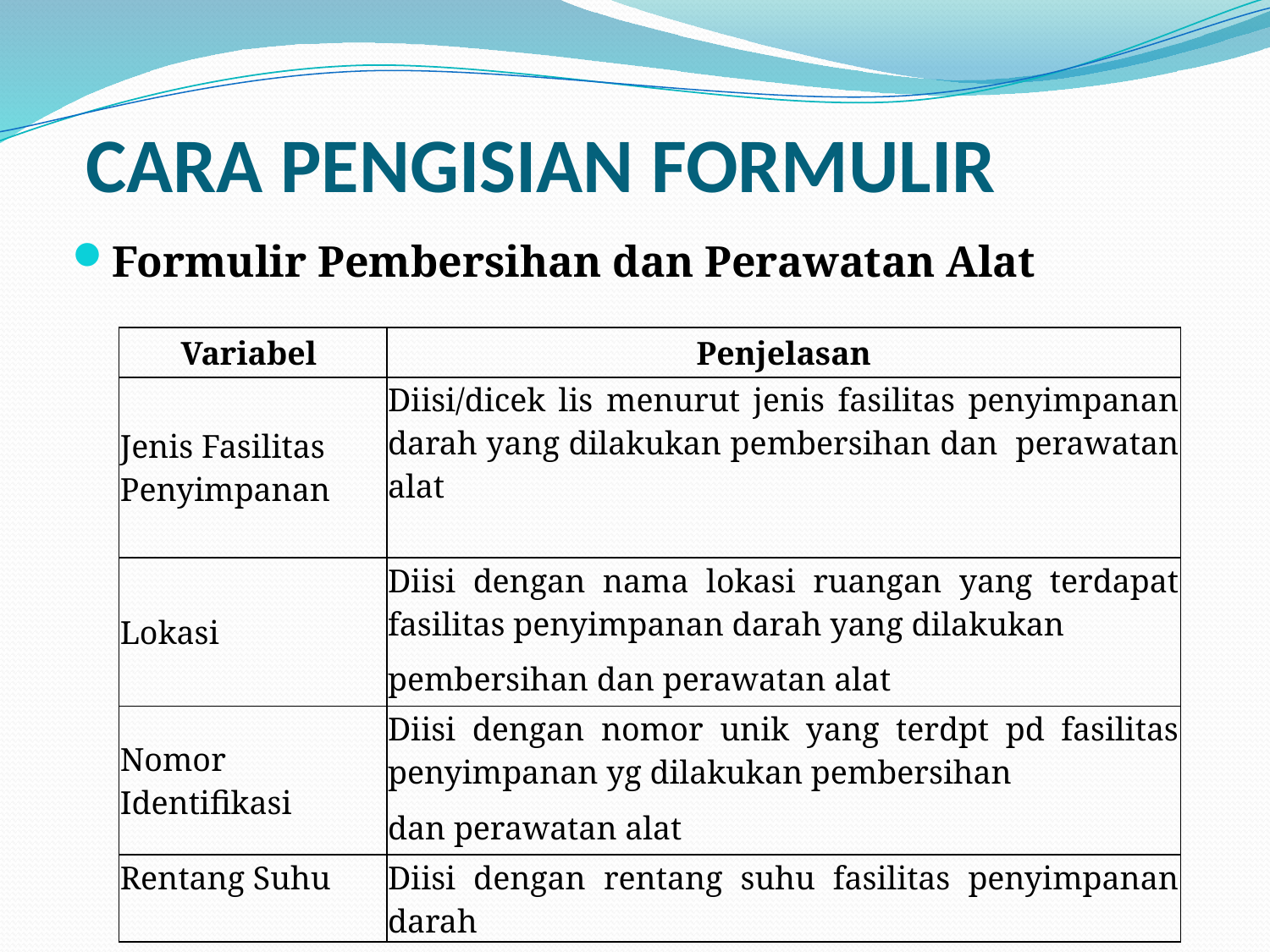

# CARA PENGISIAN FORMULIR
Formulir Pembersihan dan Perawatan Alat

| Variabel | Penjelasan |
| --- | --- |
| Jenis Fasilitas Penyimpanan | Diisi/dicek lis menurut jenis fasilitas penyimpanan darah yang dilakukan pembersihan dan perawatan alat |
|  |  |
| Lokasi | Diisi dengan nama lokasi ruangan yang terdapat fasilitas penyimpanan darah yang dilakukan |
|  | pembersihan dan perawatan alat |
| Nomor Identifikasi | Diisi dengan nomor unik yang terdpt pd fasilitas penyimpanan yg dilakukan pembersihan |
|  | dan perawatan alat |
| Rentang Suhu | Diisi dengan rentang suhu fasilitas penyimpanan darah |